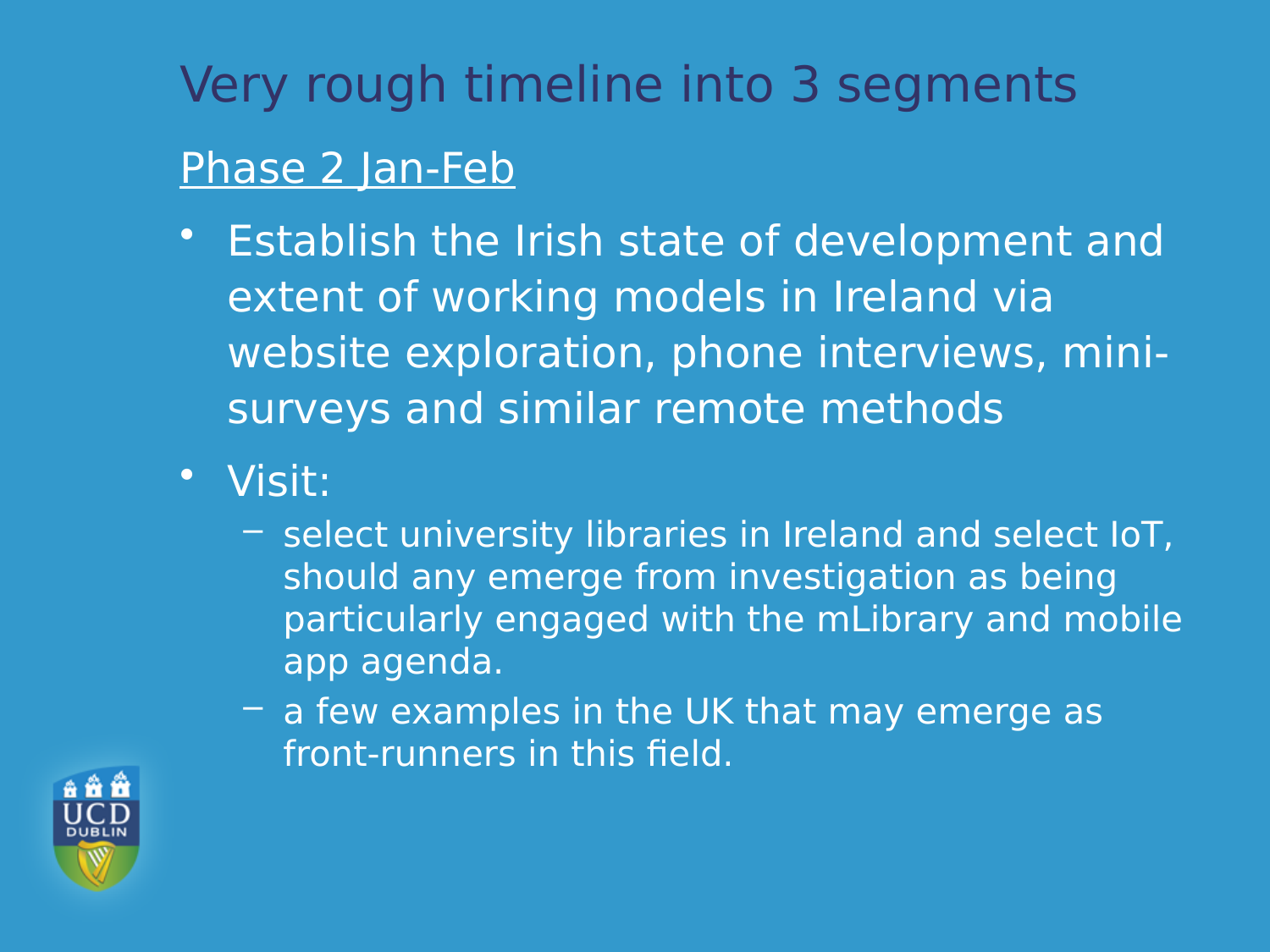

# Very rough timeline into 3 segments
Phase 2 Jan-Feb
Establish the Irish state of development and extent of working models in Ireland via website exploration, phone interviews, mini-surveys and similar remote methods
Visit:
select university libraries in Ireland and select IoT, should any emerge from investigation as being particularly engaged with the mLibrary and mobile app agenda.
a few examples in the UK that may emerge as front-runners in this field.